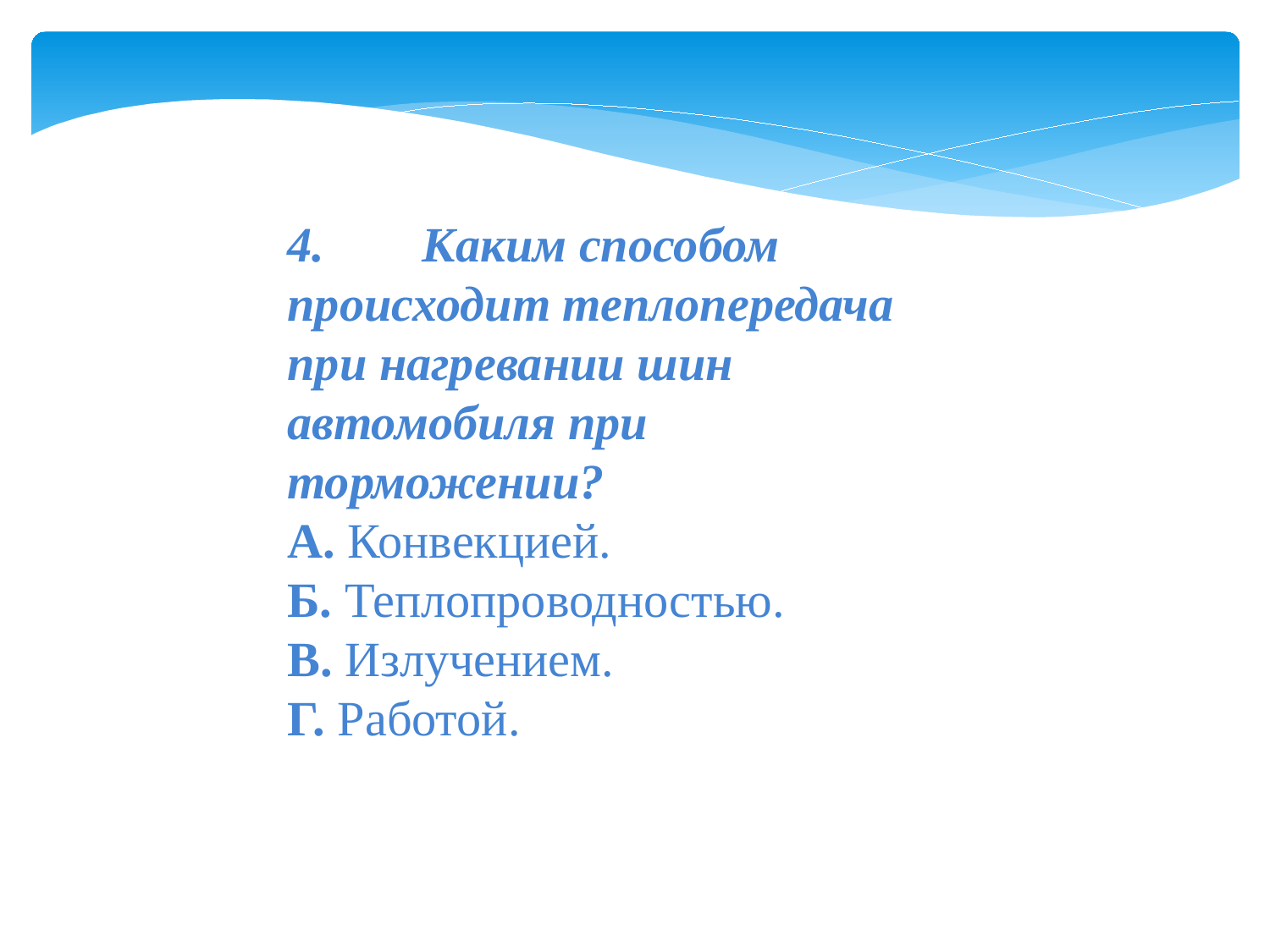

4.        Каким способом происходит теплопередача при нагревании шин автомобиля при торможении?
А. Конвекцией.
Б. Теплопроводностью.
В. Излучением.
Г. Работой.